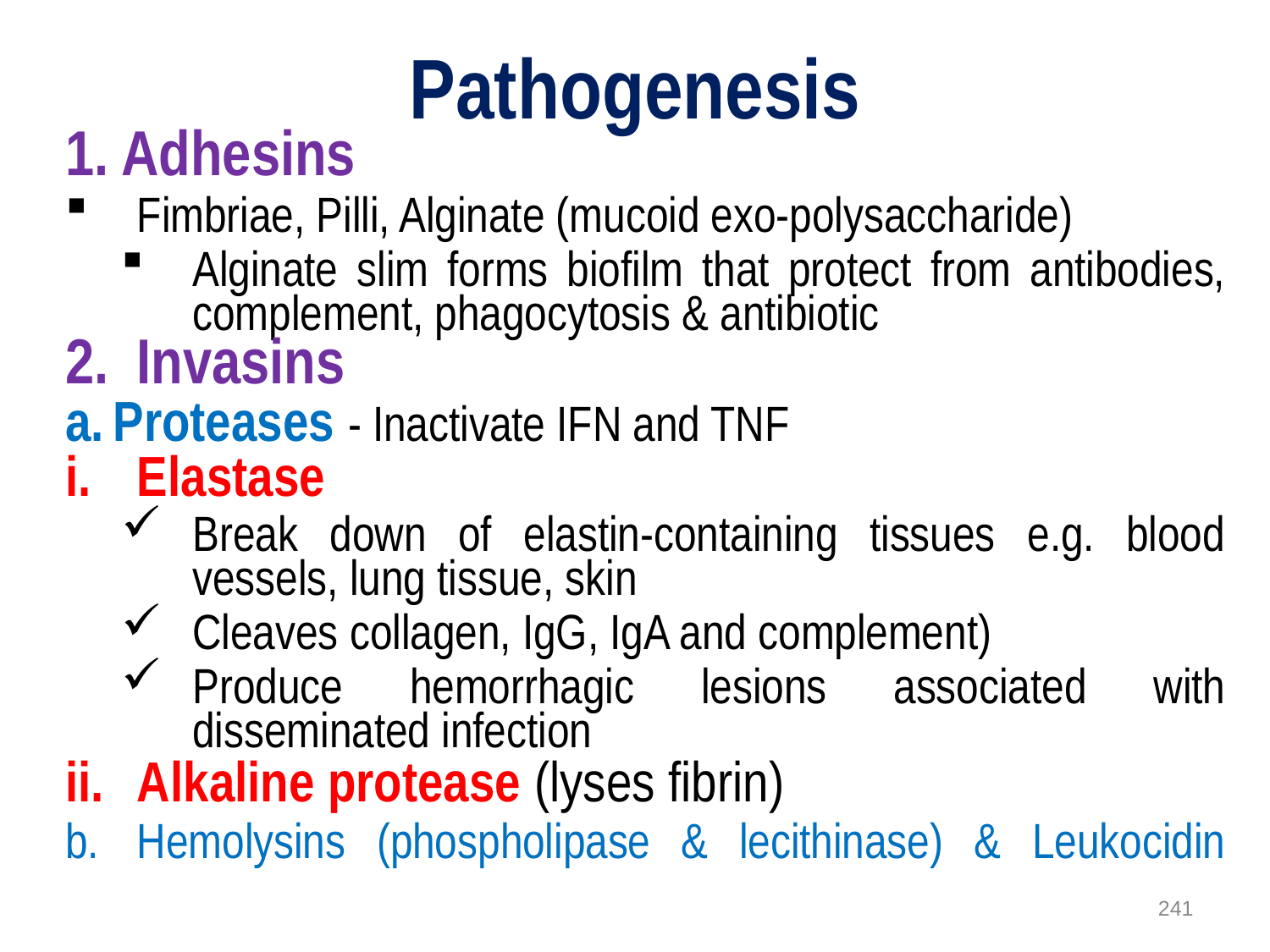

# Pathogenesis
1. Adhesins
Fimbriae, Pilli, Alginate (mucoid exo-polysaccharide)
Alginate slim forms biofilm that protect from antibodies, complement, phagocytosis & antibiotic
Invasins
Proteases - Inactivate IFN and TNF
Elastase
Break down of elastin-containing tissues e.g. blood vessels, lung tissue, skin
Cleaves collagen, IgG, IgA and complement)
Produce hemorrhagic lesions associated with disseminated infection
Alkaline protease (lyses fibrin)
Hemolysins (phospholipase & lecithinase) & Leukocidin

241